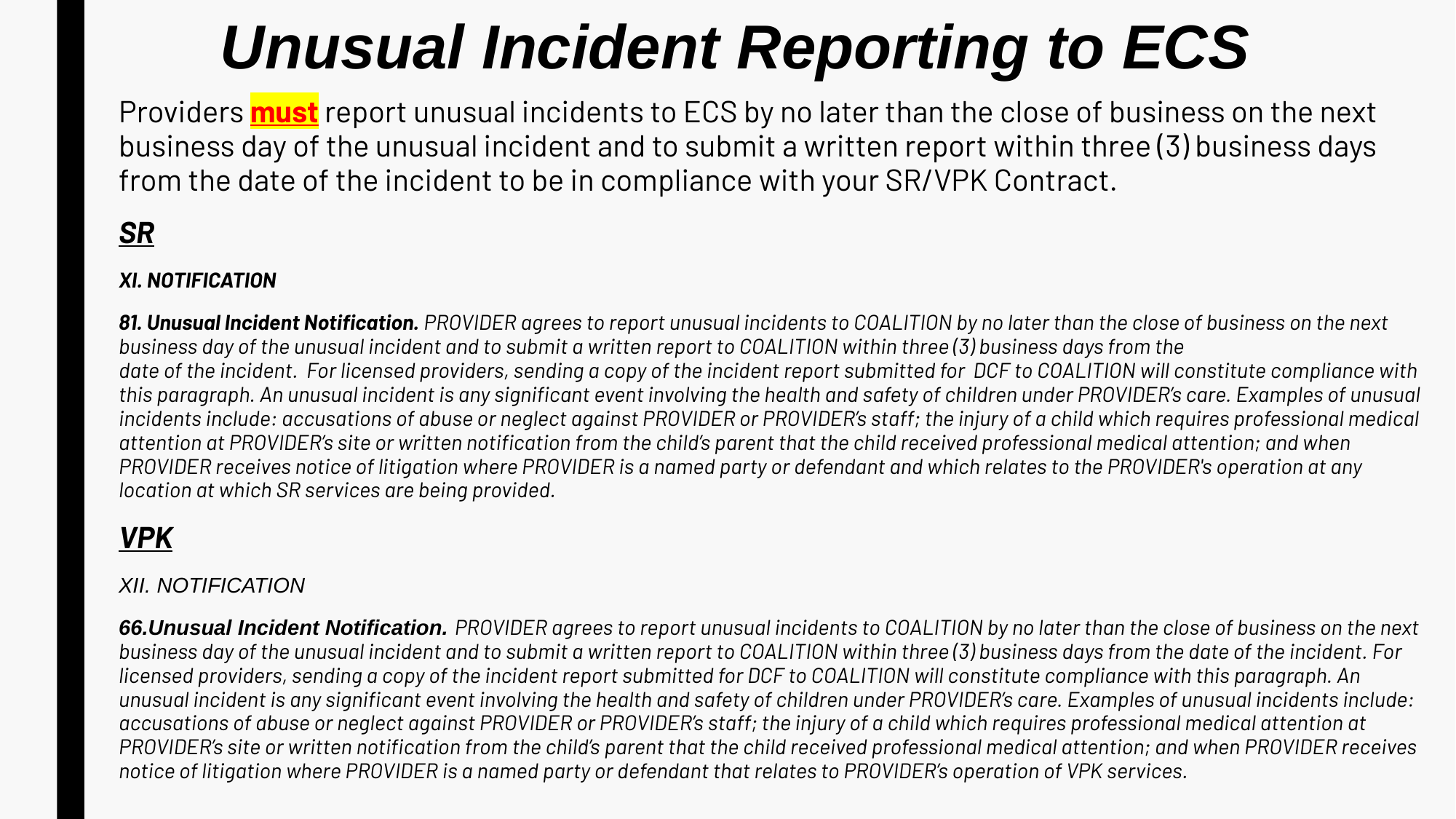

# Unusual Incident Reporting to ECS
Providers must report unusual incidents to ECS by no later than the close of business on the next business day of the unusual incident and to submit a written report within three (3) business days from the date of the incident to be in compliance with your SR/VPK Contract.
SR
XI. NOTIFICATION
81. Unusual Incident Notification. PROVIDER agrees to report unusual incidents to COALITION by no later than the close of business on the next business day of the unusual incident and to submit a written report to COALITION within three (3) business days from the date of the incident.  For licensed providers, sending a copy of the incident report submitted for  DCF to COALITION will constitute compliance with this paragraph. An unusual incident is any significant event involving the health and safety of children under PROVIDER’s care. Examples of unusual incidents include: accusations of abuse or neglect against PROVIDER or PROVIDER’s staff; the injury of a child which requires professional medical attention at PROVIDER’s site or written notification from the child’s parent that the child received professional medical attention; and when PROVIDER receives notice of litigation where PROVIDER is a named party or defendant and which relates to the PROVIDER's operation at any location at which SR services are being provided.
VPK
XII. NOTIFICATION
66.Unusual Incident Notification. PROVIDER agrees to report unusual incidents to COALITION by no later than the close of business on the next business day of the unusual incident and to submit a written report to COALITION within three (3) business days from the date of the incident. For licensed providers, sending a copy of the incident report submitted for DCF to COALITION will constitute compliance with this paragraph. An unusual incident is any significant event involving the health and safety of children under PROVIDER’s care. Examples of unusual incidents include: accusations of abuse or neglect against PROVIDER or PROVIDER’s staff; the injury of a child which requires professional medical attention at PROVIDER’s site or written notification from the child’s parent that the child received professional medical attention; and when PROVIDER receives notice of litigation where PROVIDER is a named party or defendant that relates to PROVIDER’s operation of VPK services.